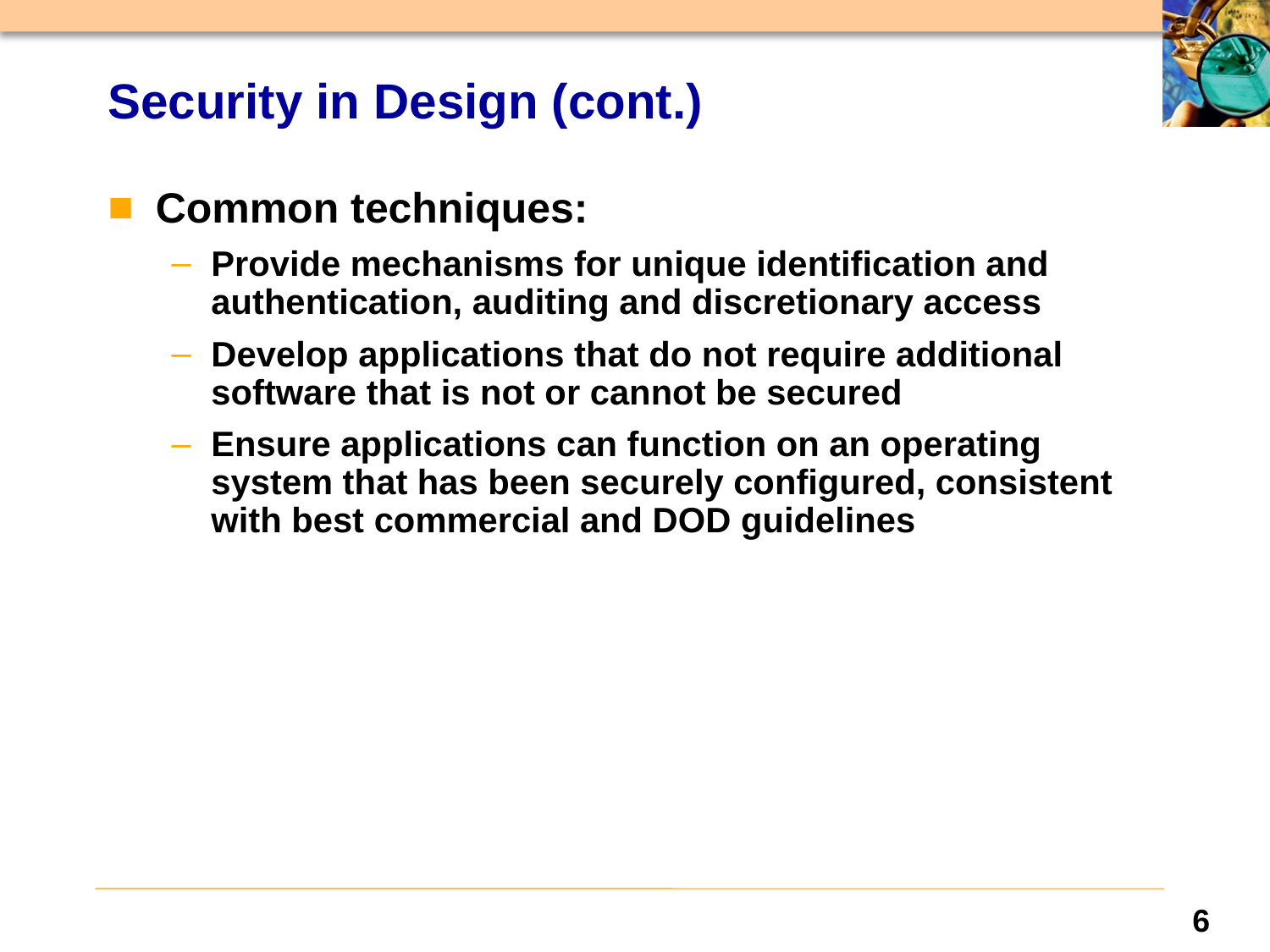

# Security in Design (cont.)
Common techniques:
Provide mechanisms for unique identification and authentication, auditing and discretionary access
Develop applications that do not require additional software that is not or cannot be secured
Ensure applications can function on an operating system that has been securely configured, consistent with best commercial and DOD guidelines